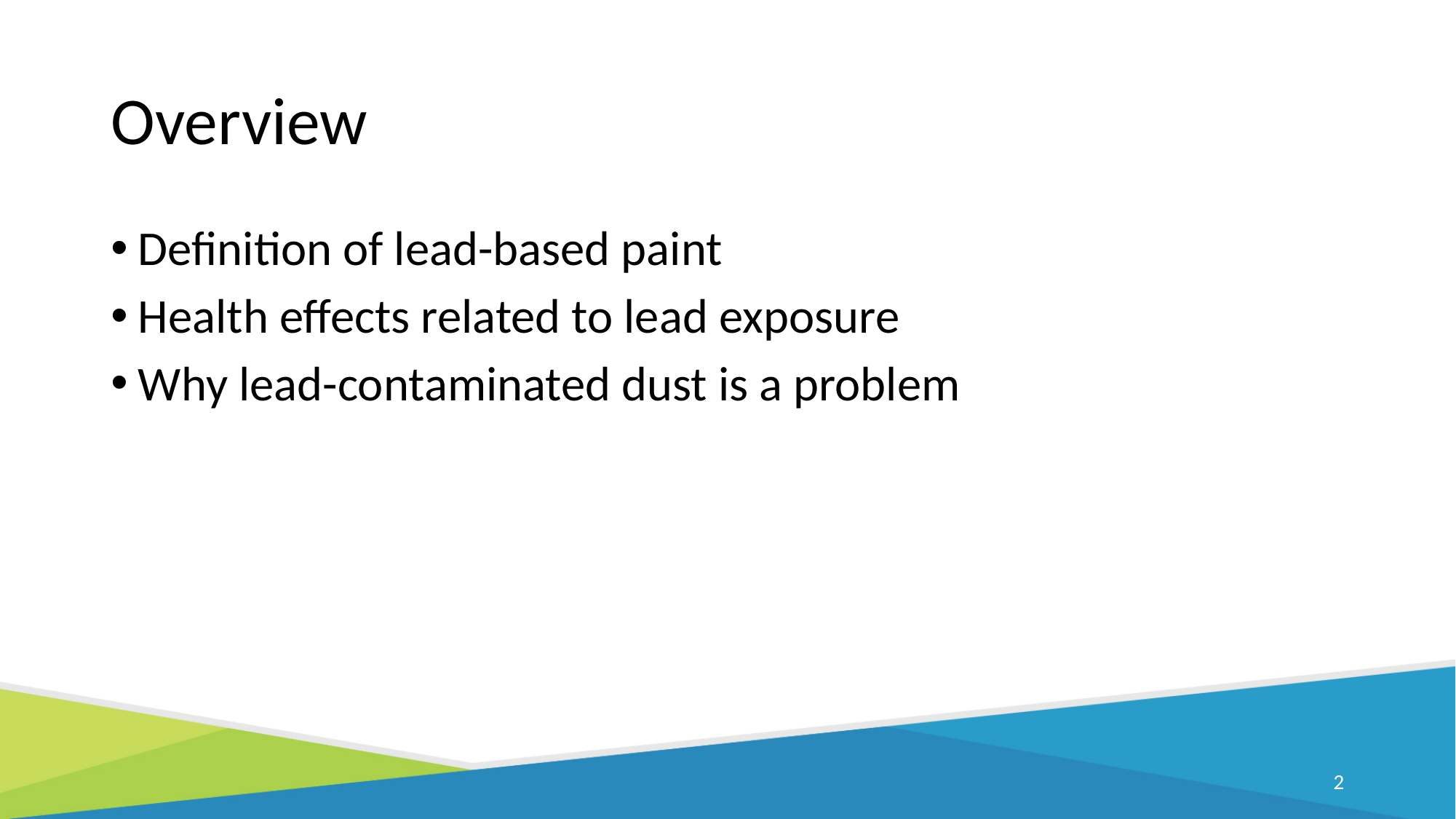

# Overview
Definition of lead-based paint
Health effects related to lead exposure
Why lead-contaminated dust is a problem
2